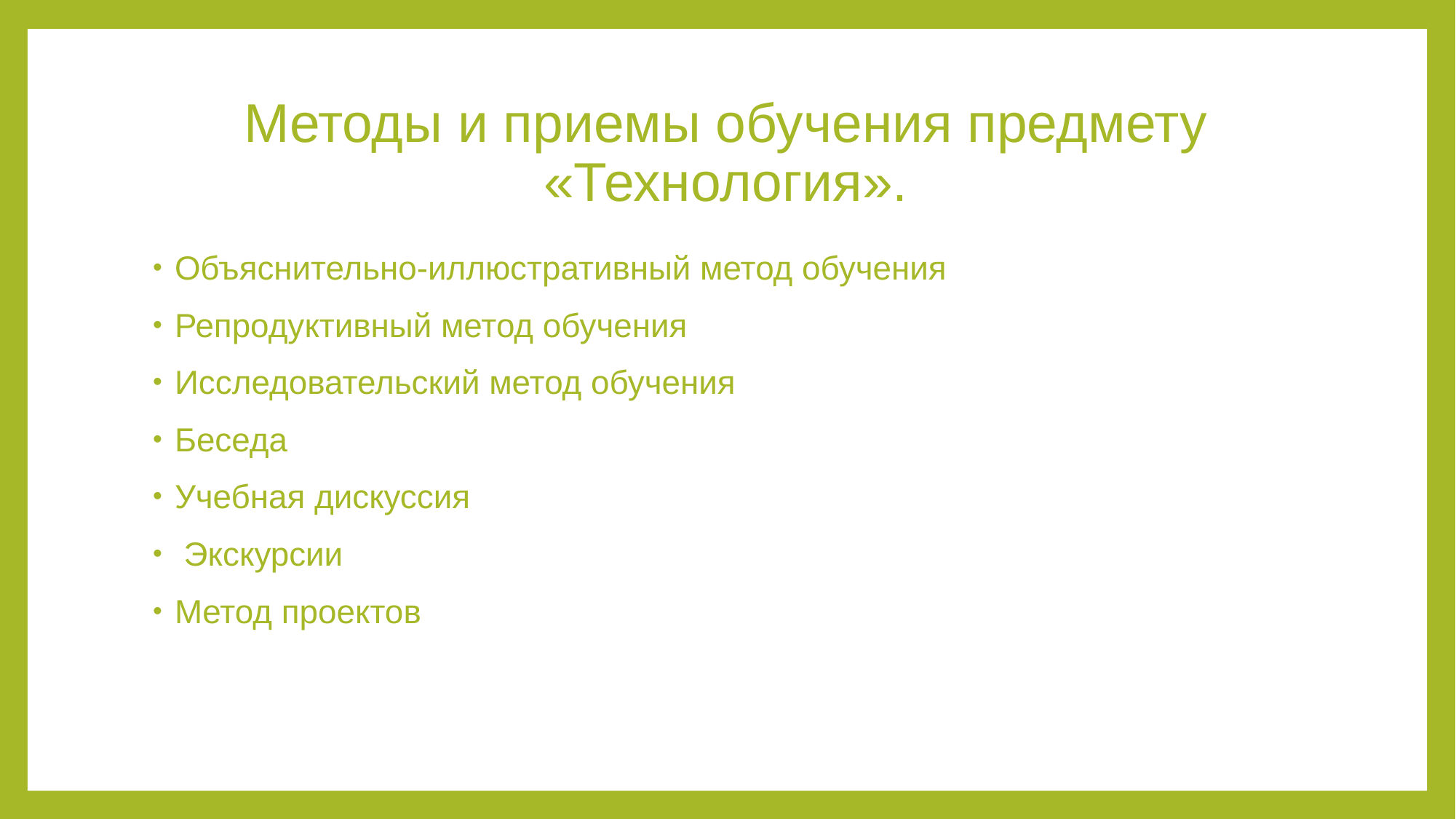

# Методы и приемы обучения предмету «Технология».
Объяснительно-иллюстративный метод обучения
Репродуктивный метод обучения
Исследовательский метод обучения
Беседа
Учебная дискуссия
 Экскурсии
Метод проектов